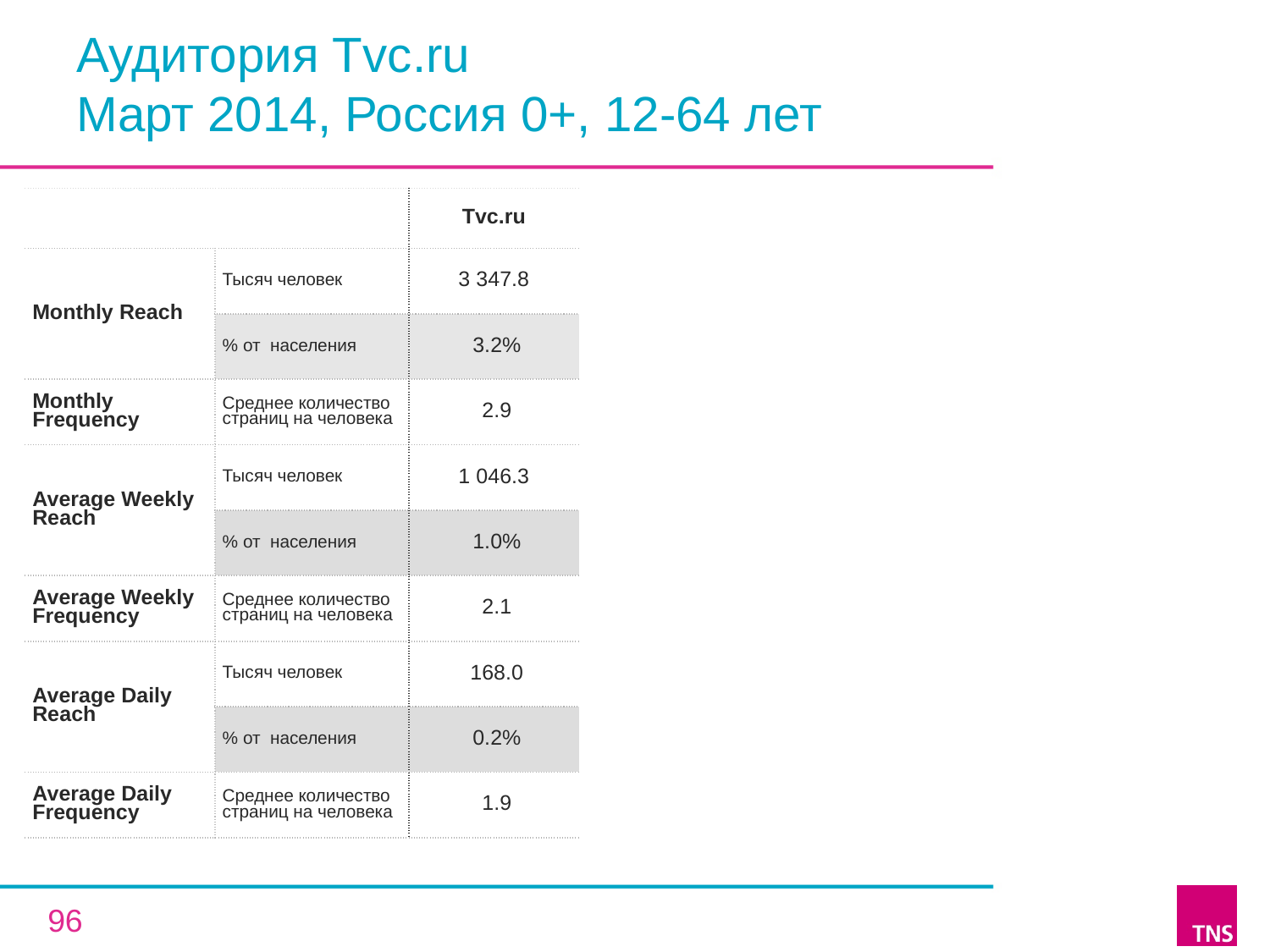

# Аудитория Tvc.ru Март 2014, Россия 0+, 12-64 лет
|  |  | Tvc.ru |
| --- | --- | --- |
| Monthly Reach | Тысяч человек | 3 347.8 |
|  | % от населения | 3.2% |
| Monthly Frequency | Среднее количество страниц на человека | 2.9 |
| Average Weekly Reach | Тысяч человек | 1 046.3 |
|  | % от населения | 1.0% |
| Average Weekly Frequency | Среднее количество страниц на человека | 2.1 |
| Average Daily Reach | Тысяч человек | 168.0 |
|  | % от населения | 0.2% |
| Average Daily Frequency | Среднее количество страниц на человека | 1.9 |

96